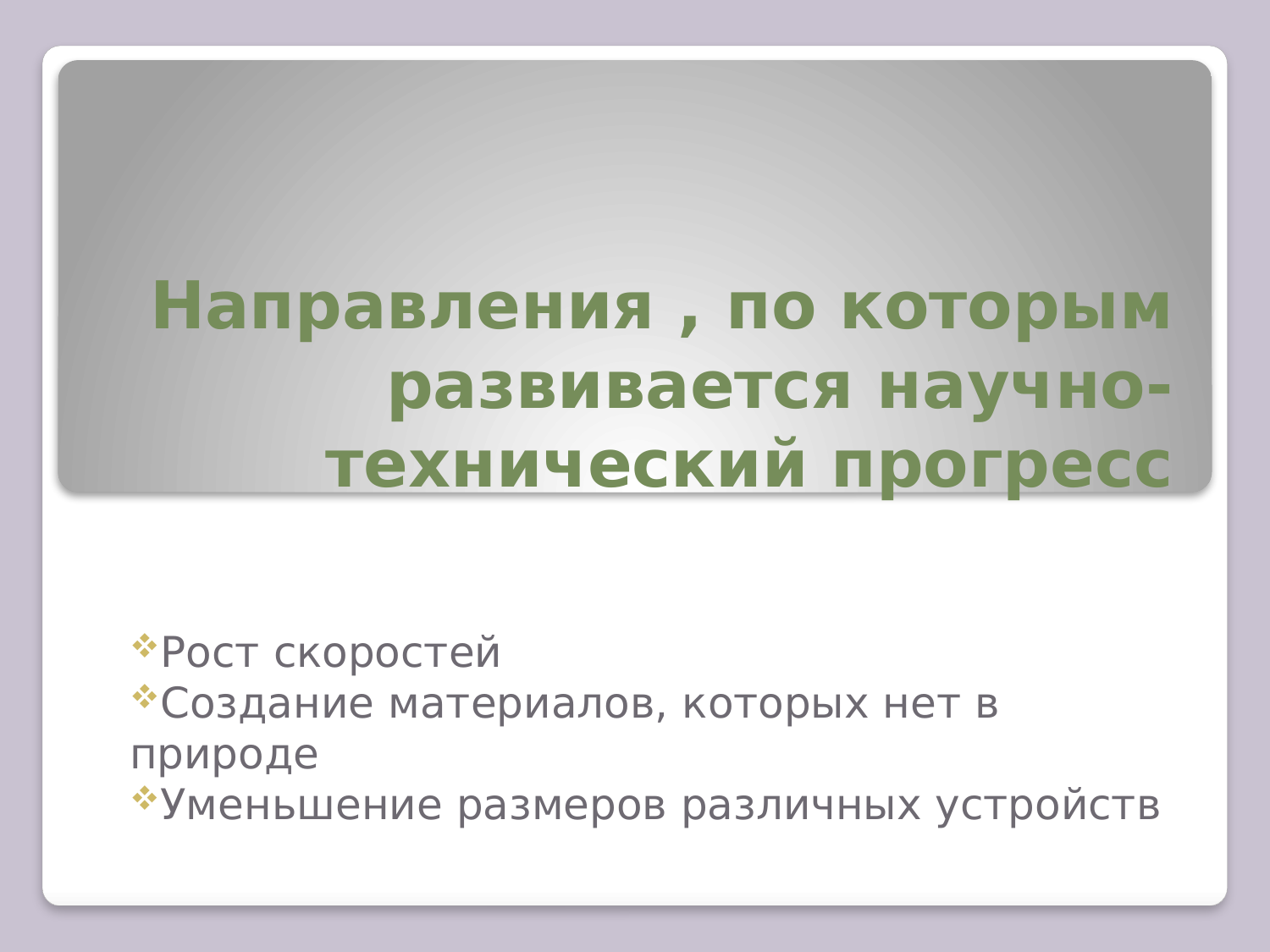

# Направления , по которым развивается научно- технический прогресс
Рост скоростей
Создание материалов, которых нет в природе
Уменьшение размеров различных устройств